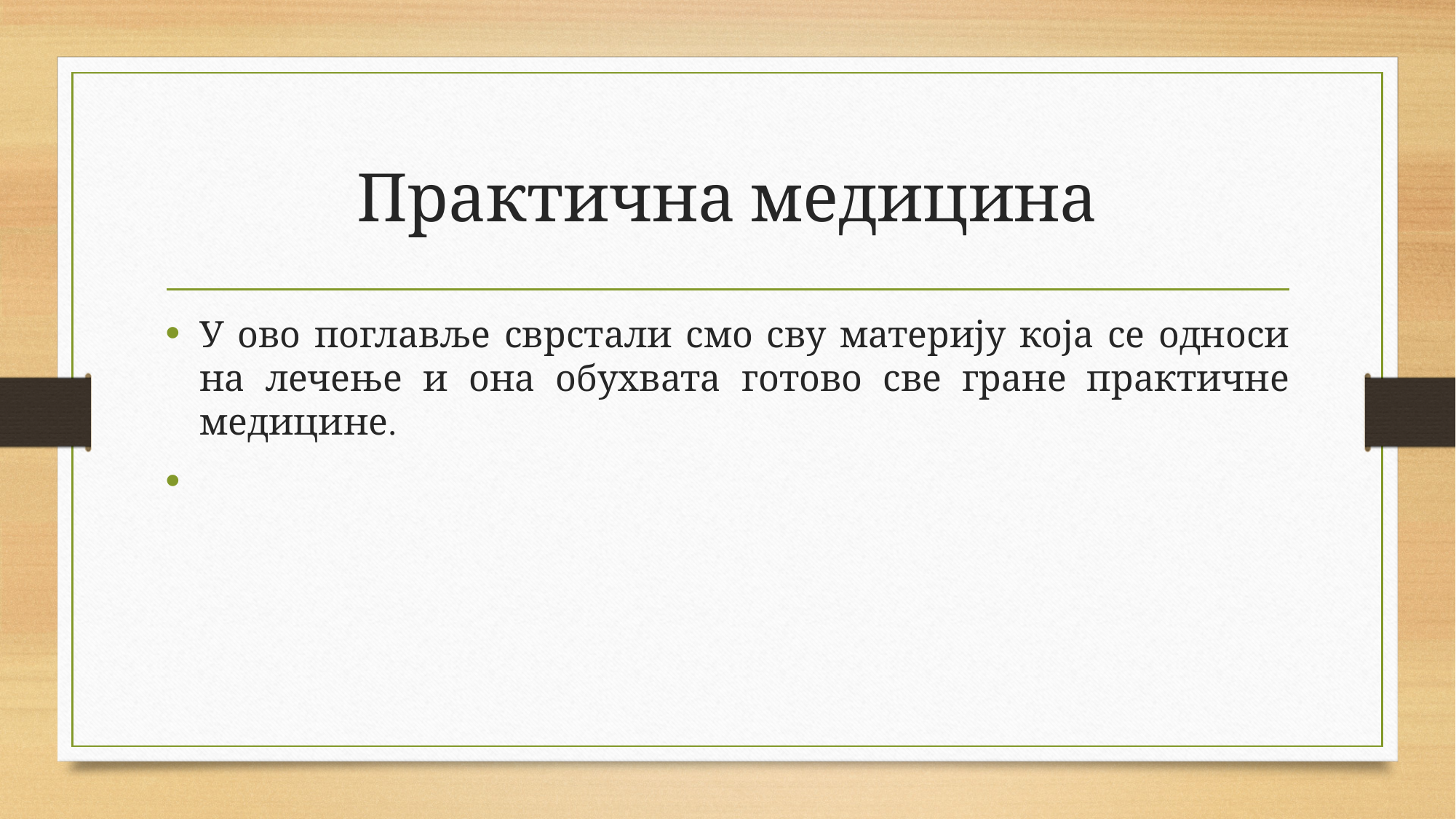

# Практична медицина
У ово поглавље сврстали смо сву материју која се односи на лечење и она обухвата готово све гране практичне медицине.